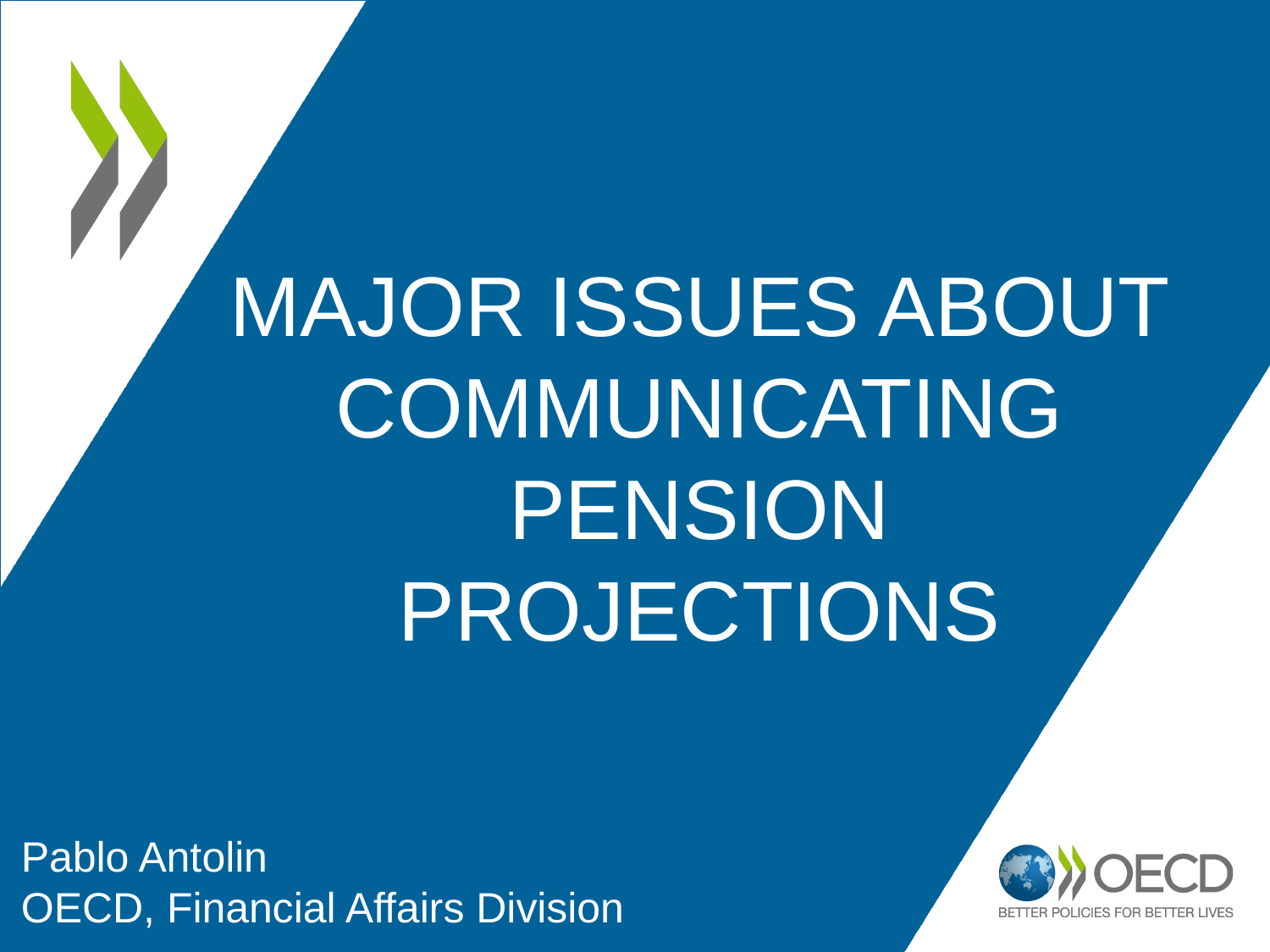

# Major issues about communicating pension projections
Pablo Antolin
OECD, Financial Affairs Division